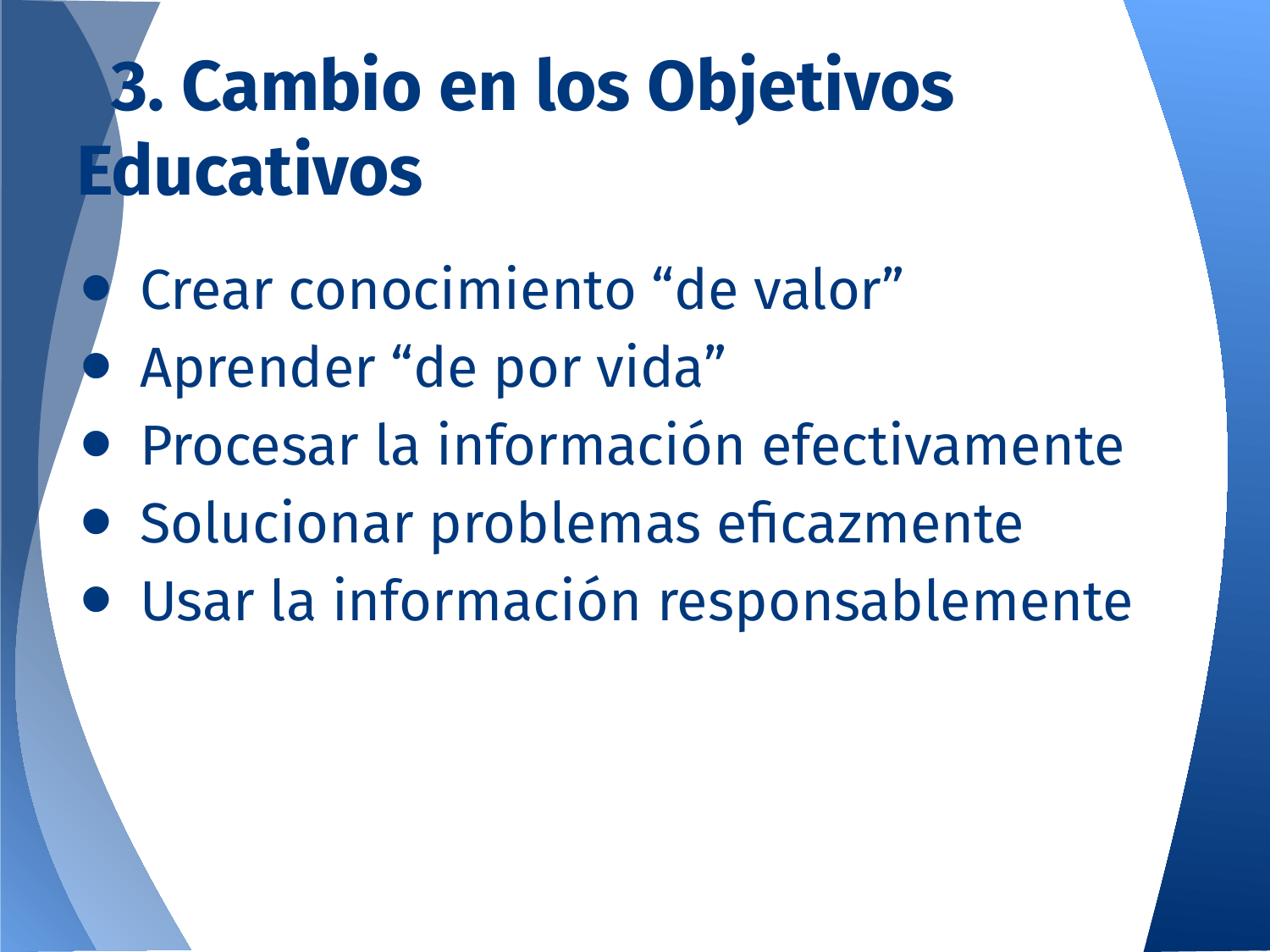

# 3. Cambio en los Objetivos Educativos
Crear conocimiento “de valor”
Aprender “de por vida”
Procesar la información efectivamente
Solucionar problemas eficazmente
Usar la información responsablemente